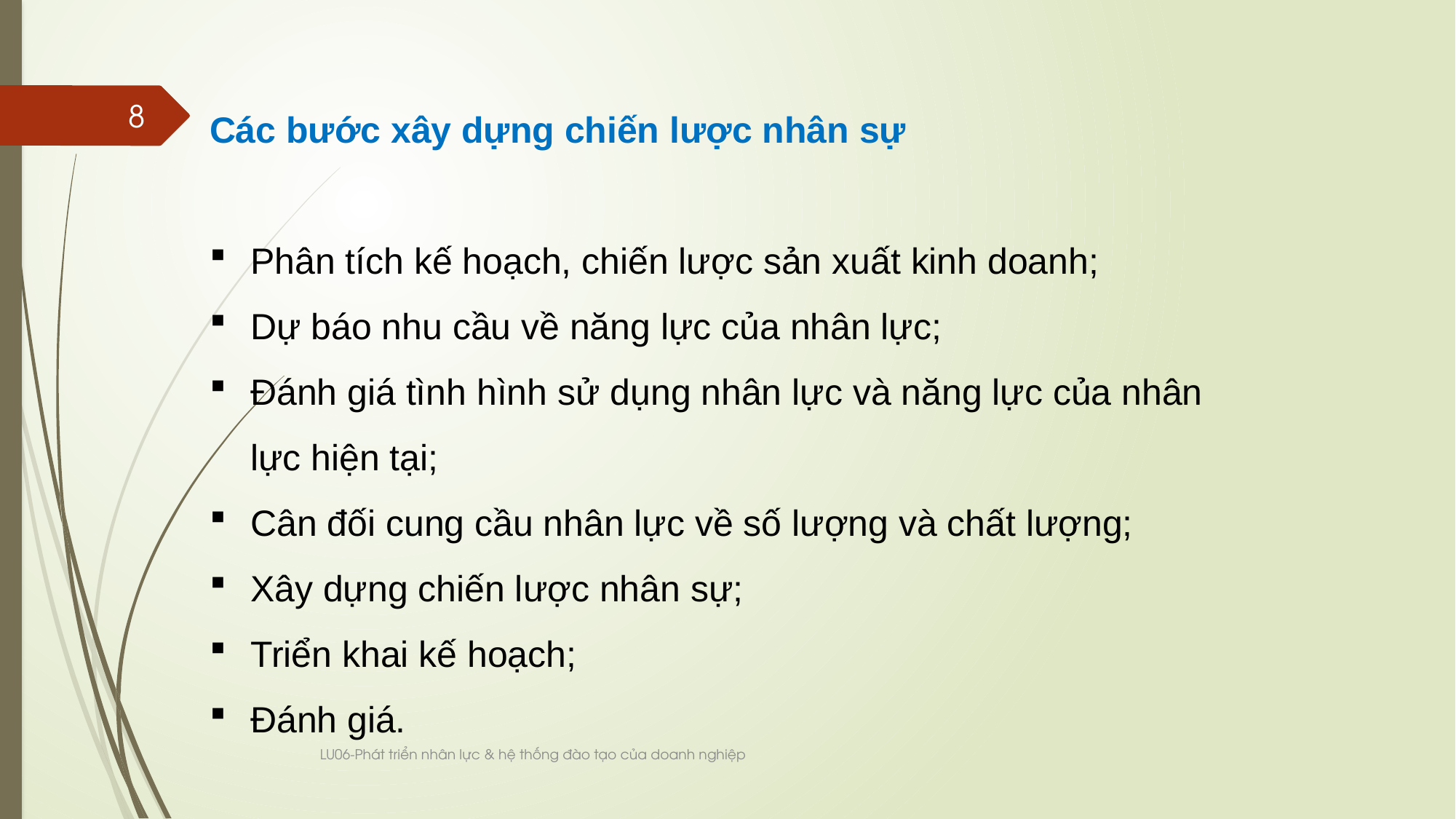

Các bước xây dựng chiến lược nhân sự

Phân tích kế hoạch, chiến lược sản xuất kinh doanh;
Dự báo nhu cầu về năng lực của nhân lực;
Đánh giá tình hình sử dụng nhân lực và năng lực của nhân lực hiện tại;
Cân đối cung cầu nhân lực về số lượng và chất lượng;
Xây dựng chiến lược nhân sự;
Triển khai kế hoạch;
Đánh giá.
8
LU06-Phát triển nhân lực & hệ thống đào tạo của doanh nghiệp